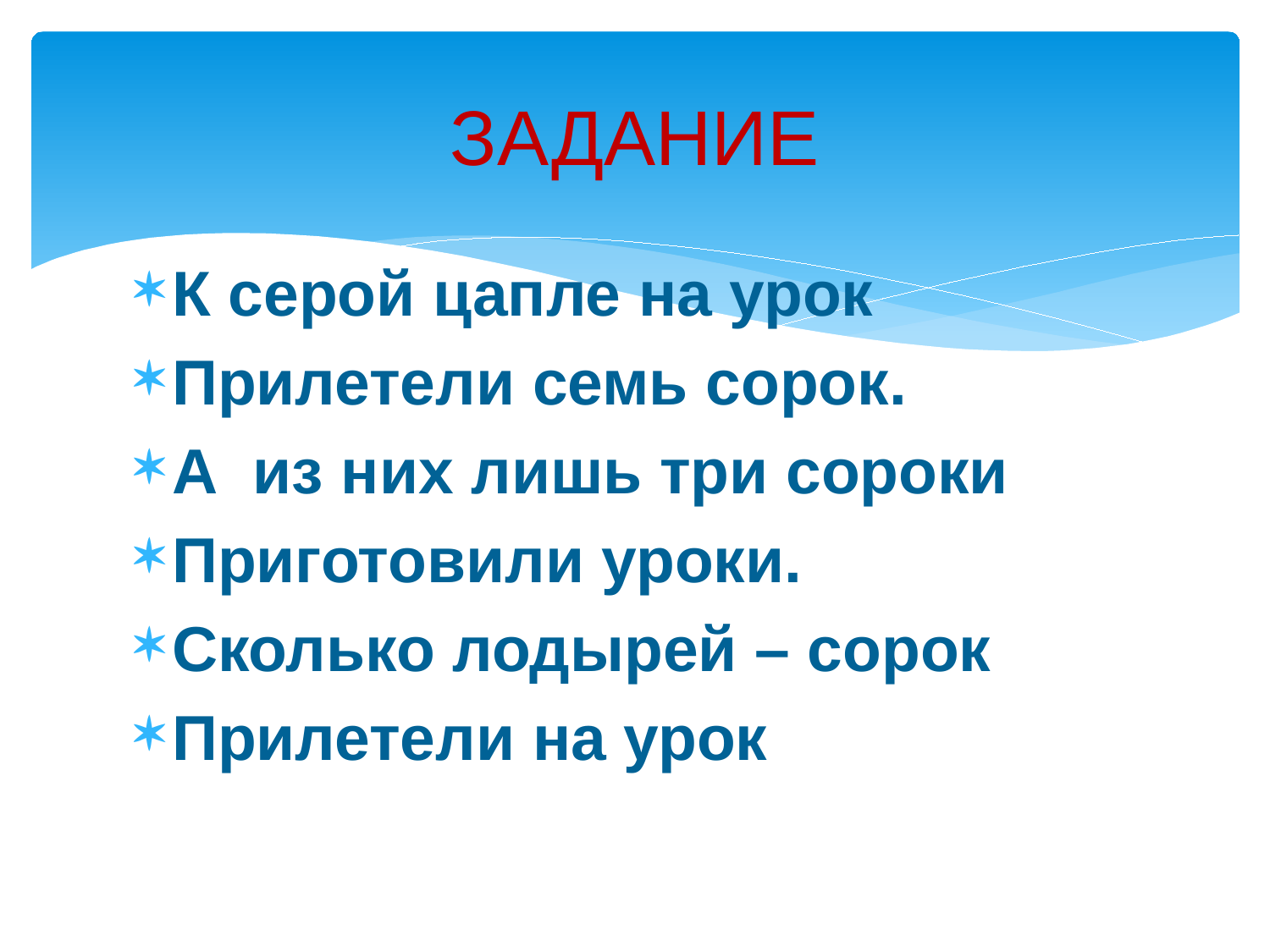

# ЗАДАНИЕ
К серой цапле на урок
Прилетели семь сорок.
А  из них лишь три сороки
Приготовили уроки.
Сколько лодырей – сорок
Прилетели на урок